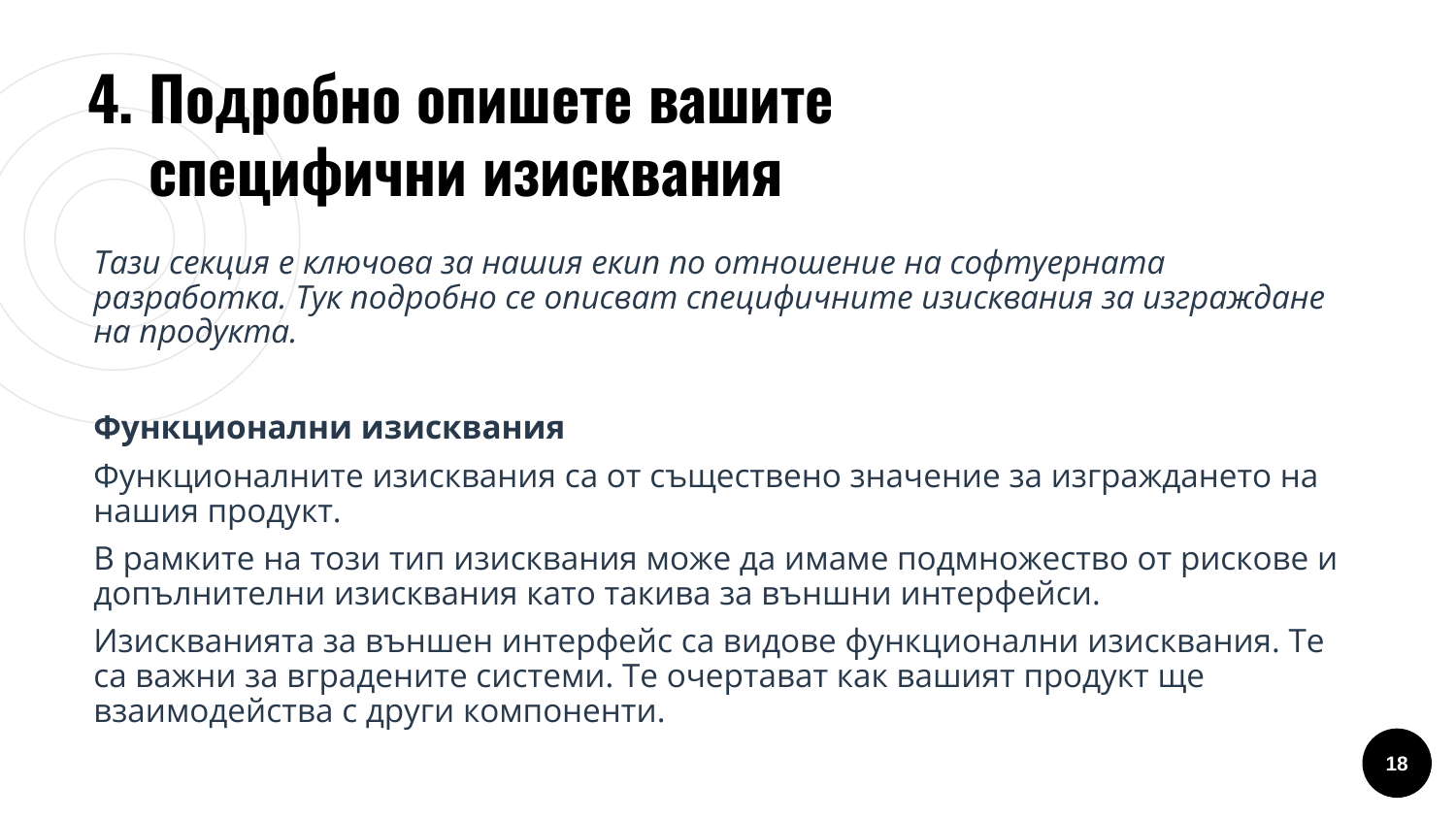

# 4. Подробно опишете вашите специфични изисквания
Тази секция е ключова за нашия екип по отношение на софтуерната разработка. Тук подробно се описват специфичните изисквания за изграждане на продукта.

Функционални изисквания
Функционалните изисквания са от съществено значение за изграждането на нашия продукт.
В рамките на този тип изисквания може да имаме подмножество от рискове и допълнителни изисквания като такива за външни интерфейси.
Изискванията за външен интерфейс са видове функционални изисквания. Те са важни за вградените системи. Те очертават как вашият продукт ще взаимодейства с други компоненти.

Lorem um congue
18